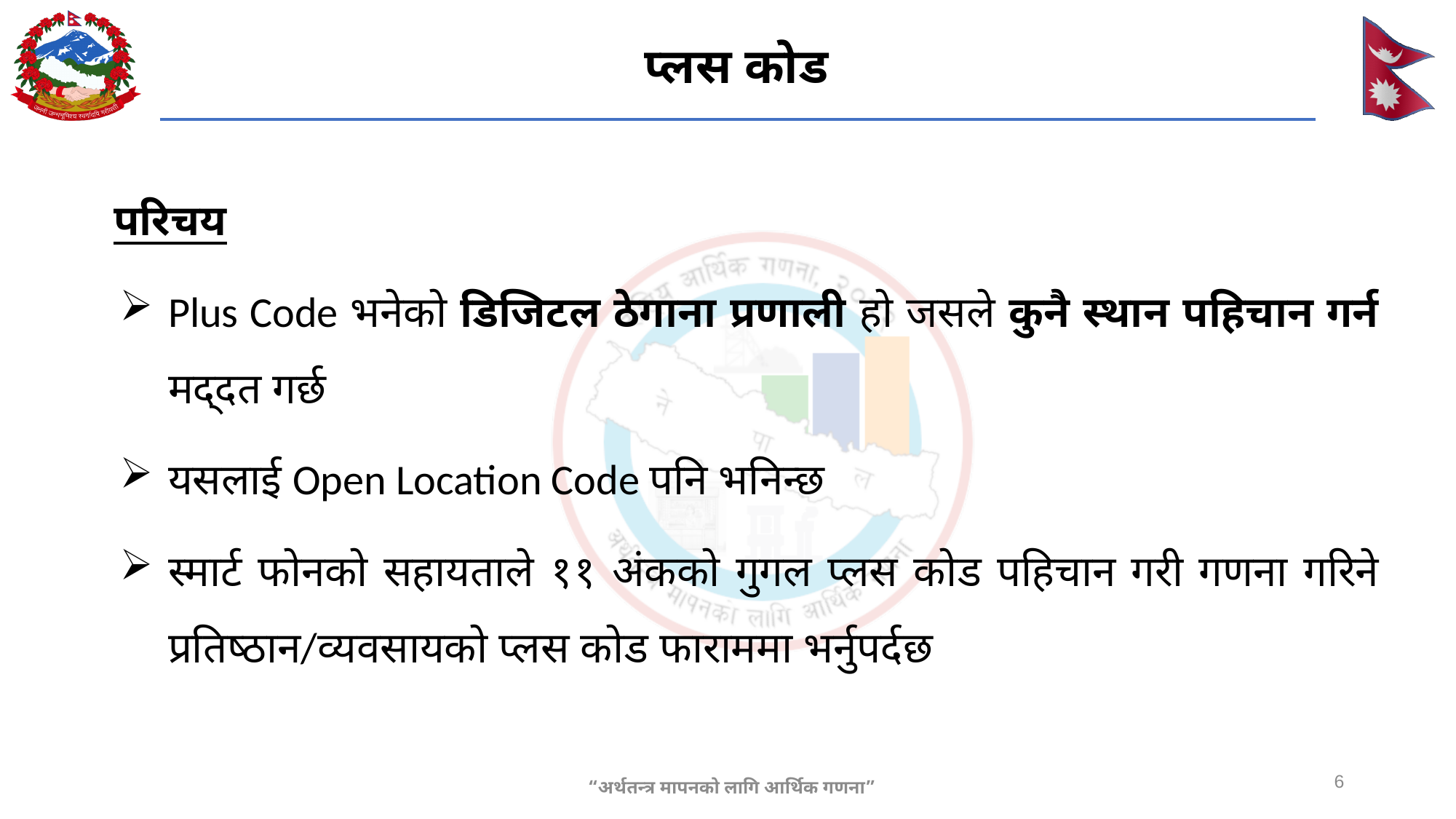

प्लस कोड
#
परिचय
Plus Code भनेको डिजिटल ठेगाना प्रणाली हो जसले कुनै स्थान पहिचान गर्न मद्दत गर्छ
यसलाई Open Location Code पनि भनिन्छ
स्मार्ट फोनको सहायताले ११ अंकको गुगल प्लस कोड पहिचान गरी गणना गरिने प्रतिष्ठान/व्यवसायको प्लस कोड फाराममा भर्नुपर्दछ

6
“अर्थतन्त्र मापनको लागि आर्थिक गणना”